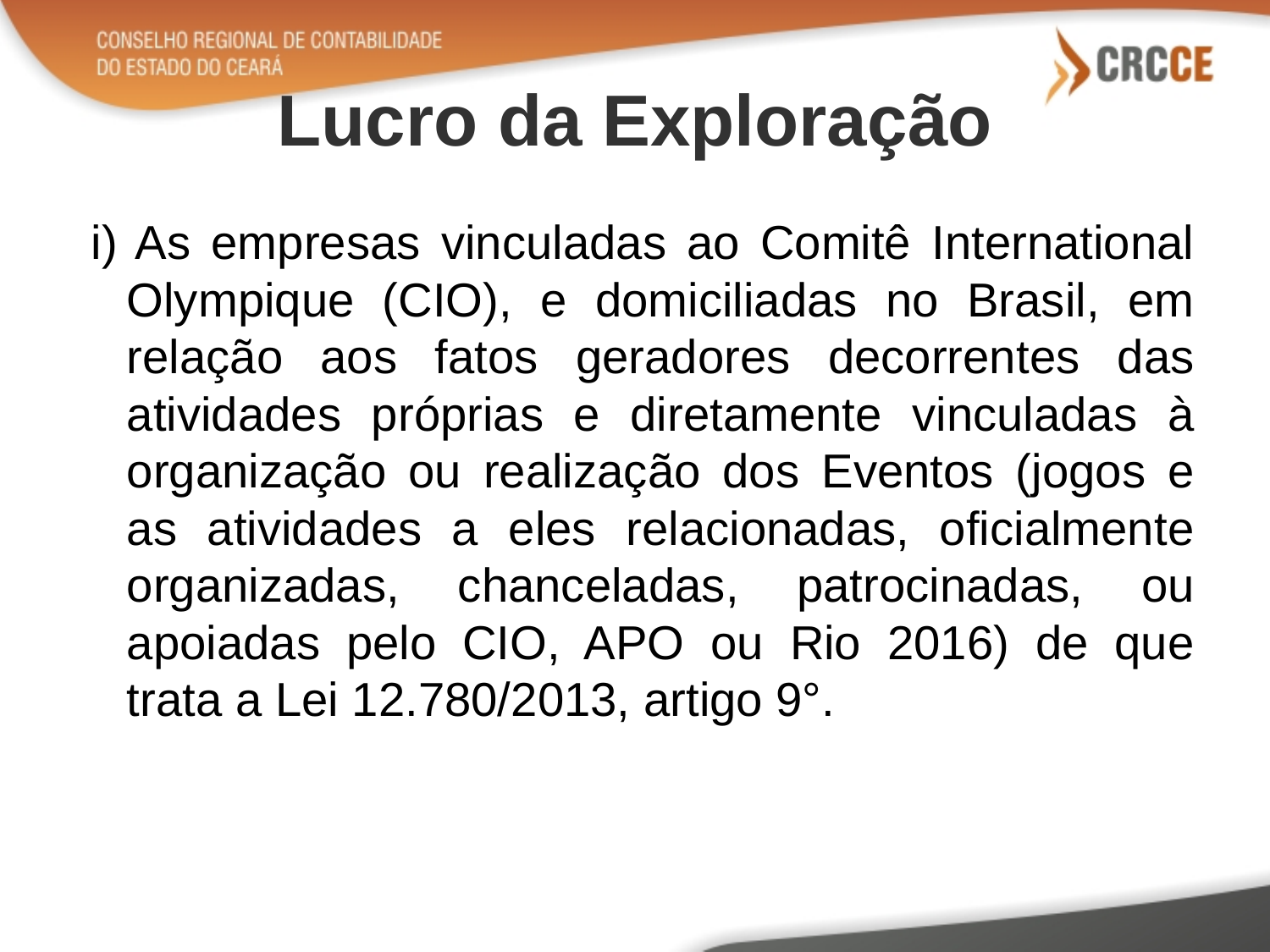

# Lucro da Exploração
i) As empresas vinculadas ao Comitê International Olympique (CIO), e domiciliadas no Brasil, em relação aos fatos geradores decorrentes das atividades próprias e diretamente vinculadas à organização ou realização dos Eventos (jogos e as atividades a eles relacionadas, oficialmente organizadas, chanceladas, patrocinadas, ou apoiadas pelo CIO, APO ou Rio 2016) de que trata a Lei 12.780/2013, artigo 9°.